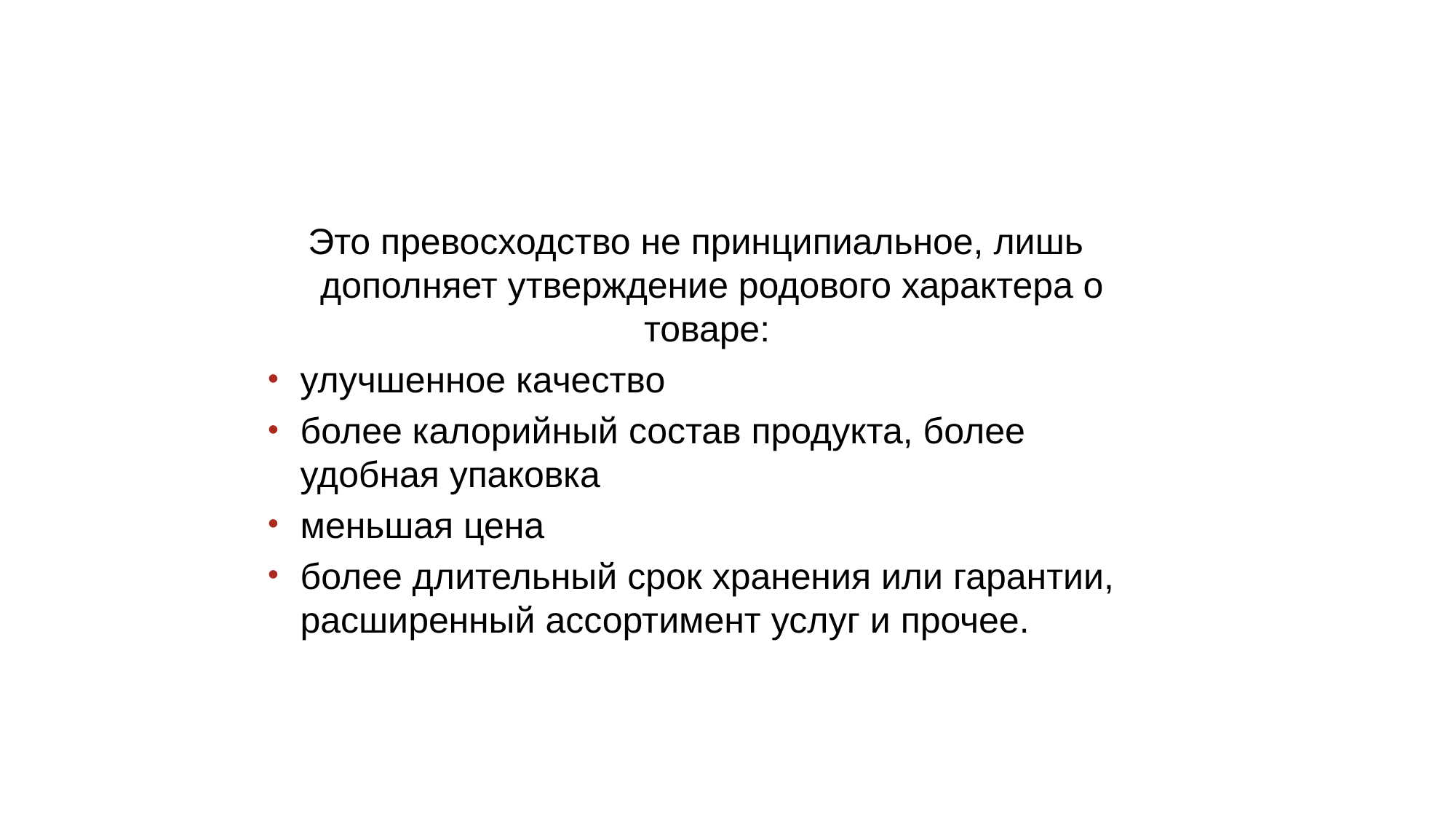

Это превосходство не принципиальное, лишь дополняет утверждение родового характера о товаре:
улучшенное качество
более калорийный состав продукта, более удобная упаковка
меньшая цена
более длительный срок хранения или гарантии, расширенный ассортимент услуг и прочее.